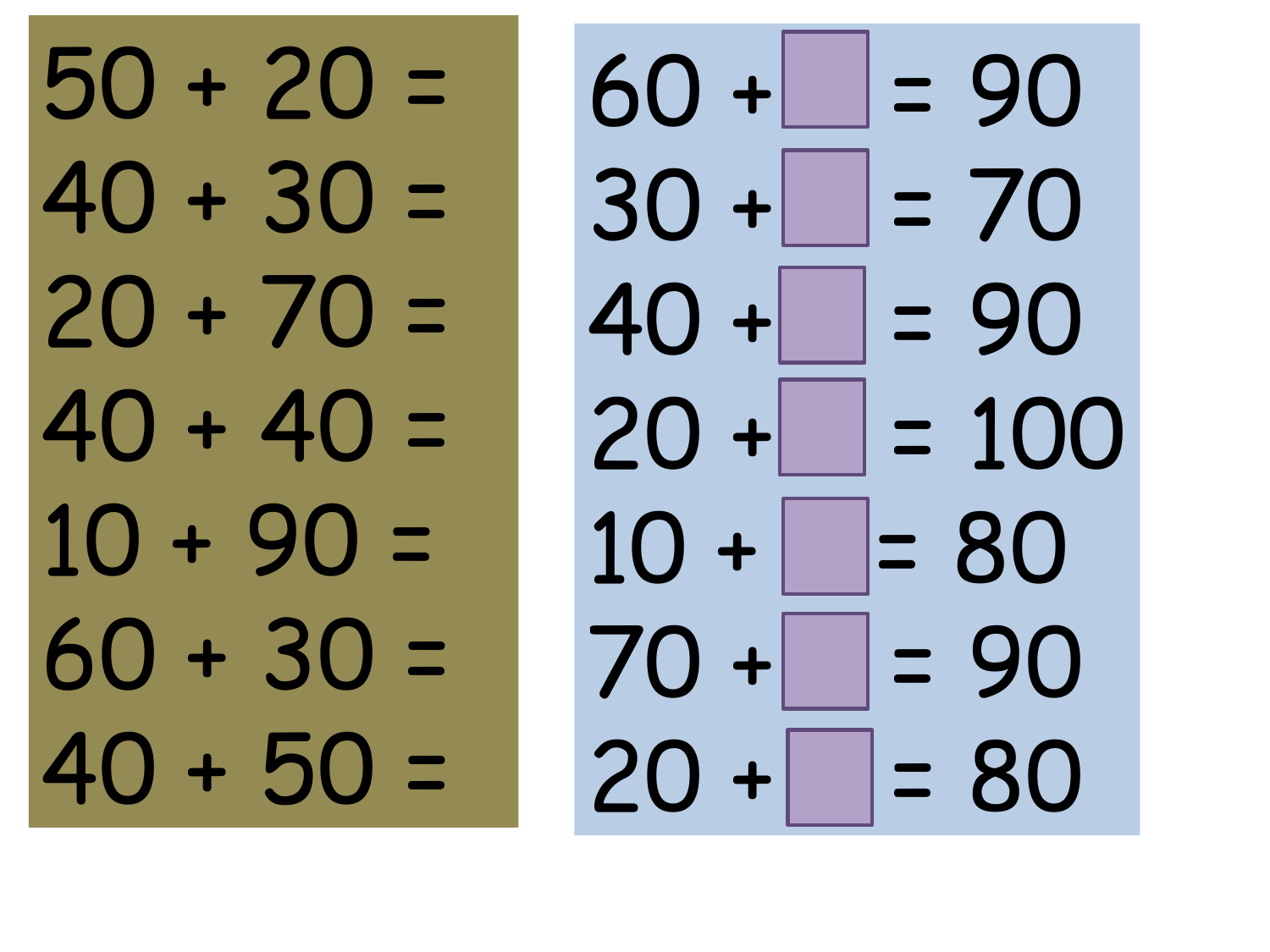

50 + 20 =
40 + 30 =
20 + 70 =
40 + 40 =
10 + 90 =
60 + 30 =
40 + 50 =
60 +    = 90
30 +    = 70
40 +    = 90
20 +    = 100
10 +    = 80
70 +    = 90
20 +    = 80